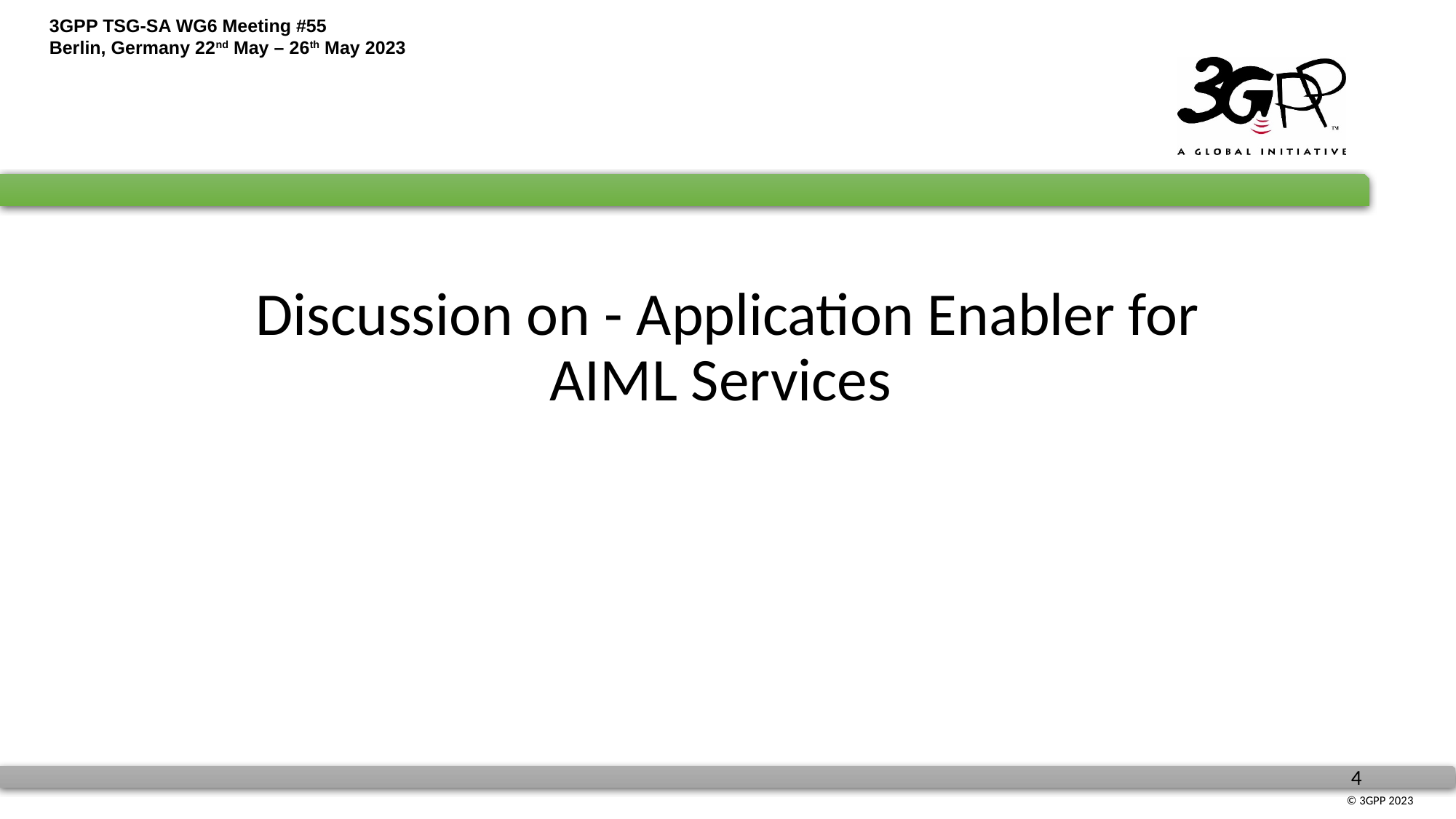

# Discussion on - Application Enabler for AIML Services